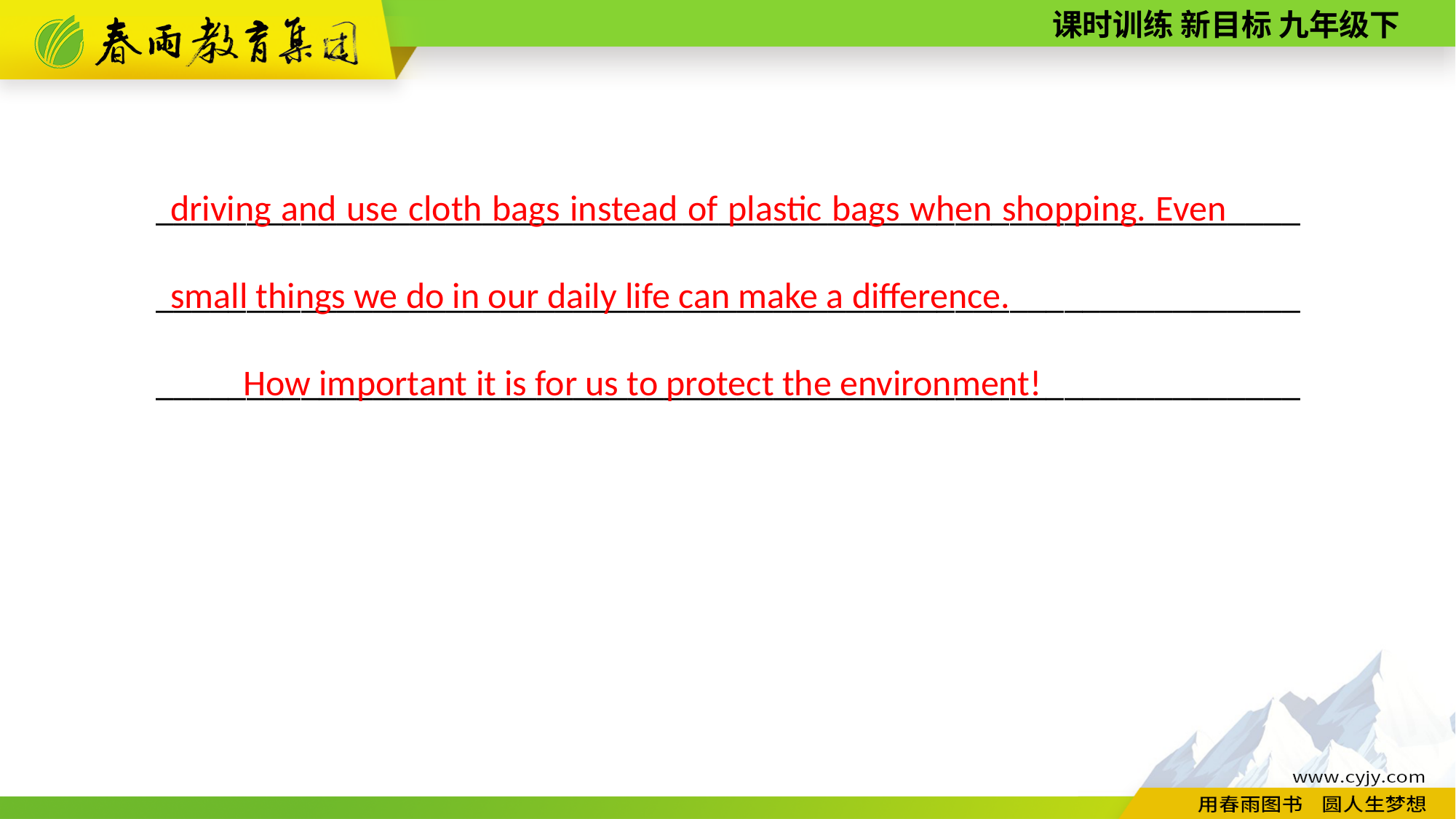

_______________________________________________________________
_______________________________________________________________
_______________________________________________________________
driving and use cloth bags instead of plastic bags when shopping. Even small things we do in our daily life can make a difference.
How important it is for us to protect the environment!